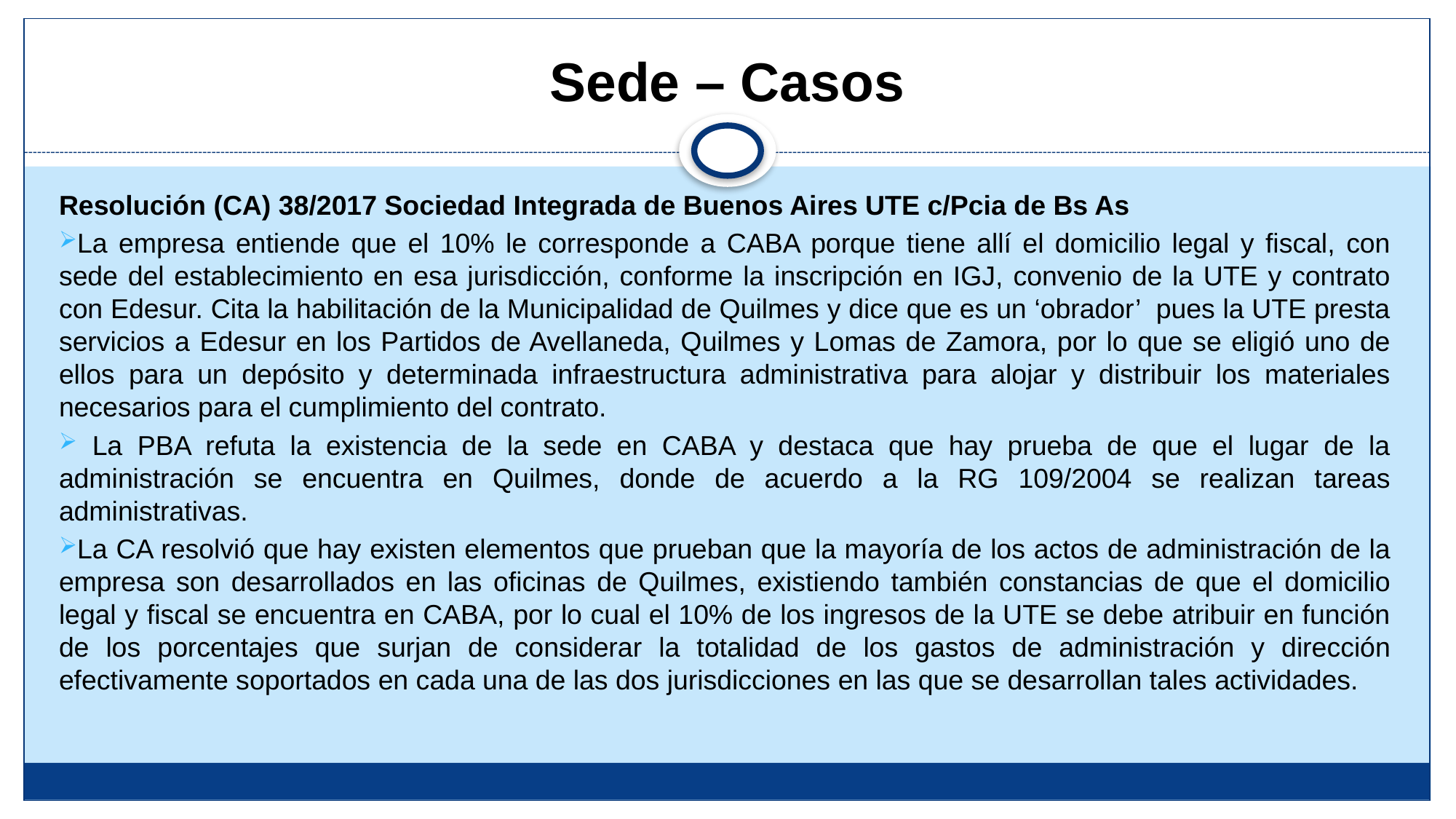

# Sede – Casos
Resolución (CA) 38/2017 Sociedad Integrada de Buenos Aires UTE c/Pcia de Bs As
La empresa entiende que el 10% le corresponde a CABA porque tiene allí el domicilio legal y fiscal, con sede del establecimiento en esa jurisdicción, conforme la inscripción en IGJ, convenio de la UTE y contrato con Edesur. Cita la habilitación de la Municipalidad de Quilmes y dice que es un ‘obrador’  pues la UTE presta servicios a Edesur en los Partidos de Avellaneda, Quilmes y Lomas de Zamora, por lo que se eligió uno de ellos para un depósito y determinada infraestructura administrativa para alojar y distribuir los materiales necesarios para el cumplimiento del contrato.
 La PBA refuta la existencia de la sede en CABA y destaca que hay prueba de que el lugar de la administración se encuentra en Quilmes, donde de acuerdo a la RG 109/2004 se realizan tareas administrativas.
La CA resolvió que hay existen elementos que prueban que la mayoría de los actos de administración de la empresa son desarrollados en las oficinas de Quilmes, existiendo también constancias de que el domicilio legal y fiscal se encuentra en CABA, por lo cual el 10% de los ingresos de la UTE se debe atribuir en función de los porcentajes que surjan de considerar la totalidad de los gastos de administración y dirección efectivamente soportados en cada una de las dos jurisdicciones en las que se desarrollan tales actividades.